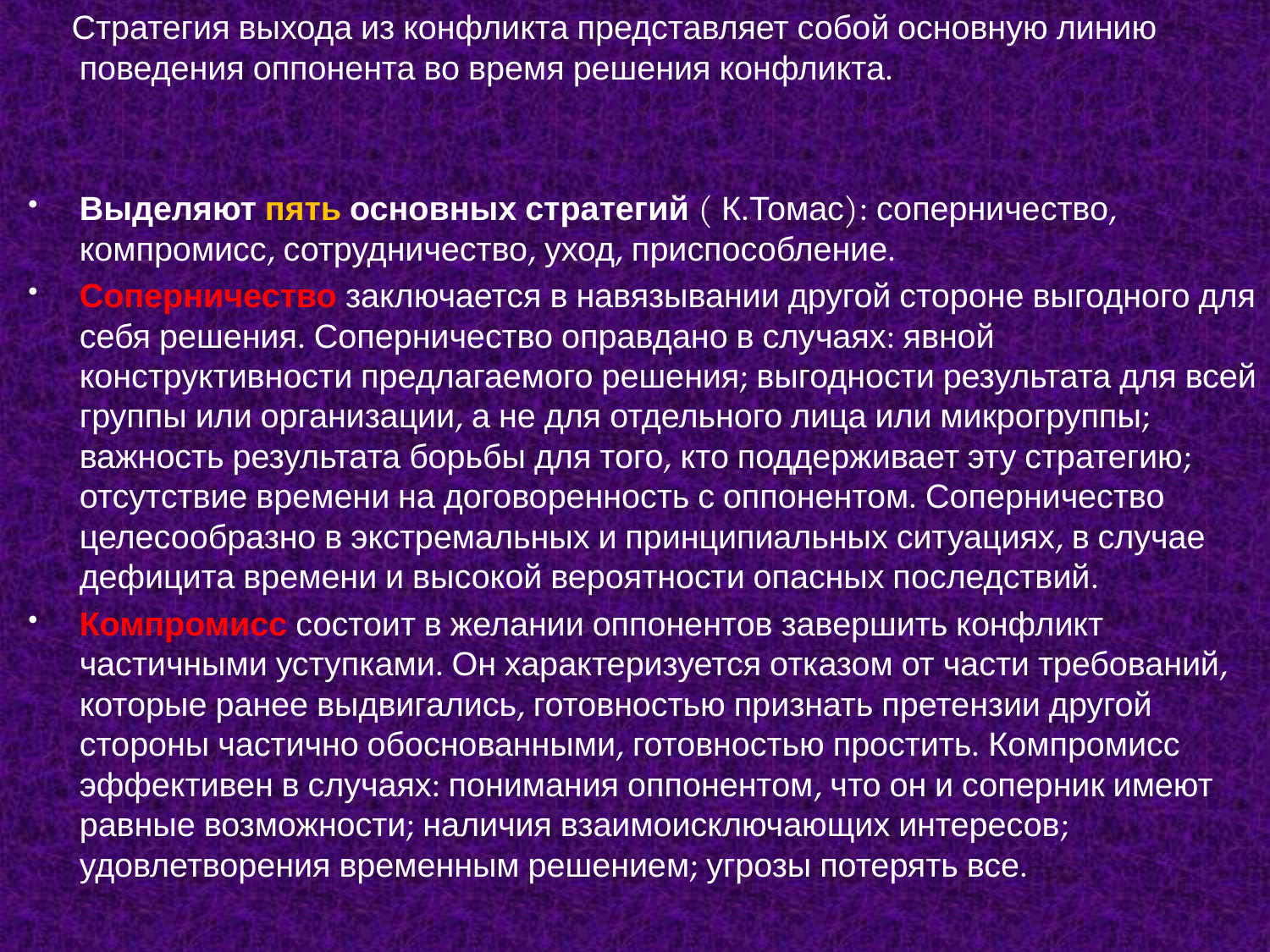

Стратегия выхода из конфликта представляет собой основную линию поведения оппонента во время решения конфликта.

Выделяют пять основных стратегий ( К.Томас): соперничество, компромисс, сотрудничество, уход, приспособление.
Соперничество заключается в навязывании другой стороне выгодного для себя решения. Соперничество оправдано в случаях: явной конструктивности предлагаемого решения; выгодности результата для всей группы или организации, а не для отдельного лица или микрогруппы; важность результата борьбы для того, кто поддерживает эту стратегию; отсутствие времени на договоренность с оппонентом. Соперничество целесообразно в экстремальных и принципиальных ситуациях, в случае дефицита времени и высокой вероятности опасных последствий.
Компромисс состоит в желании оппонентов завершить конфликт частичными уступками. Он характеризуется отказом от части требований, которые ранее выдвигались, готовностью признать претензии другой стороны частично обоснованными, готовностью простить. Компромисс эффективен в случаях: понимания оппонентом, что он и соперник имеют равные возможности; наличия взаимоисключающих интересов; удовлетворения временным решением; угрозы потерять все.